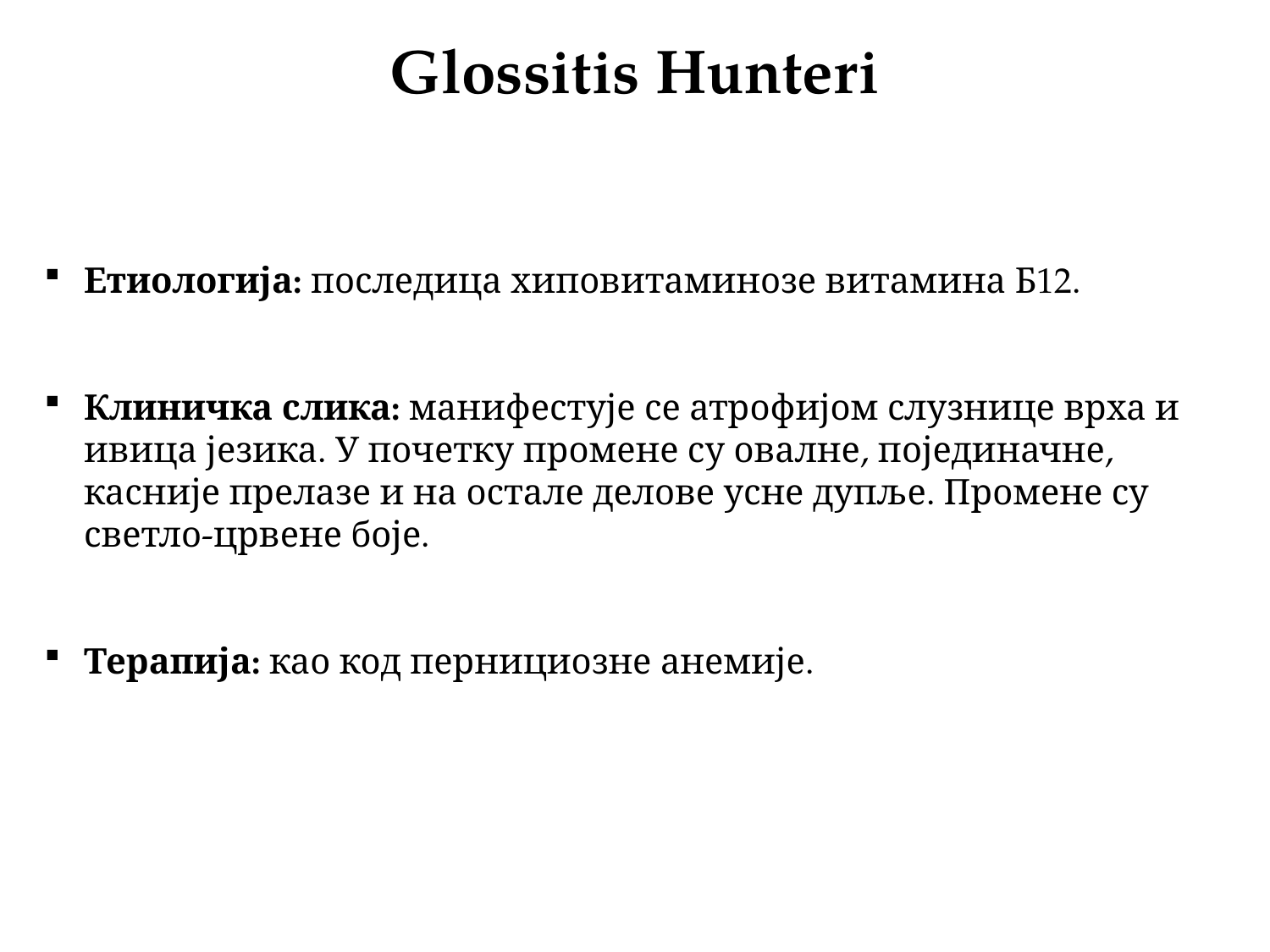

Glossitis Hunteri

Етиологија: последица хиповитаминозе витамина Б12.

Клиничка слика: манифестује се атрофијом слузнице врха и ивица језика. У почетку промене су овалне, појединачне, касније прелазе и на остале делове усне дупље. Промене су светло-црвене боје.

Терапија: као код пернициозне анемије.